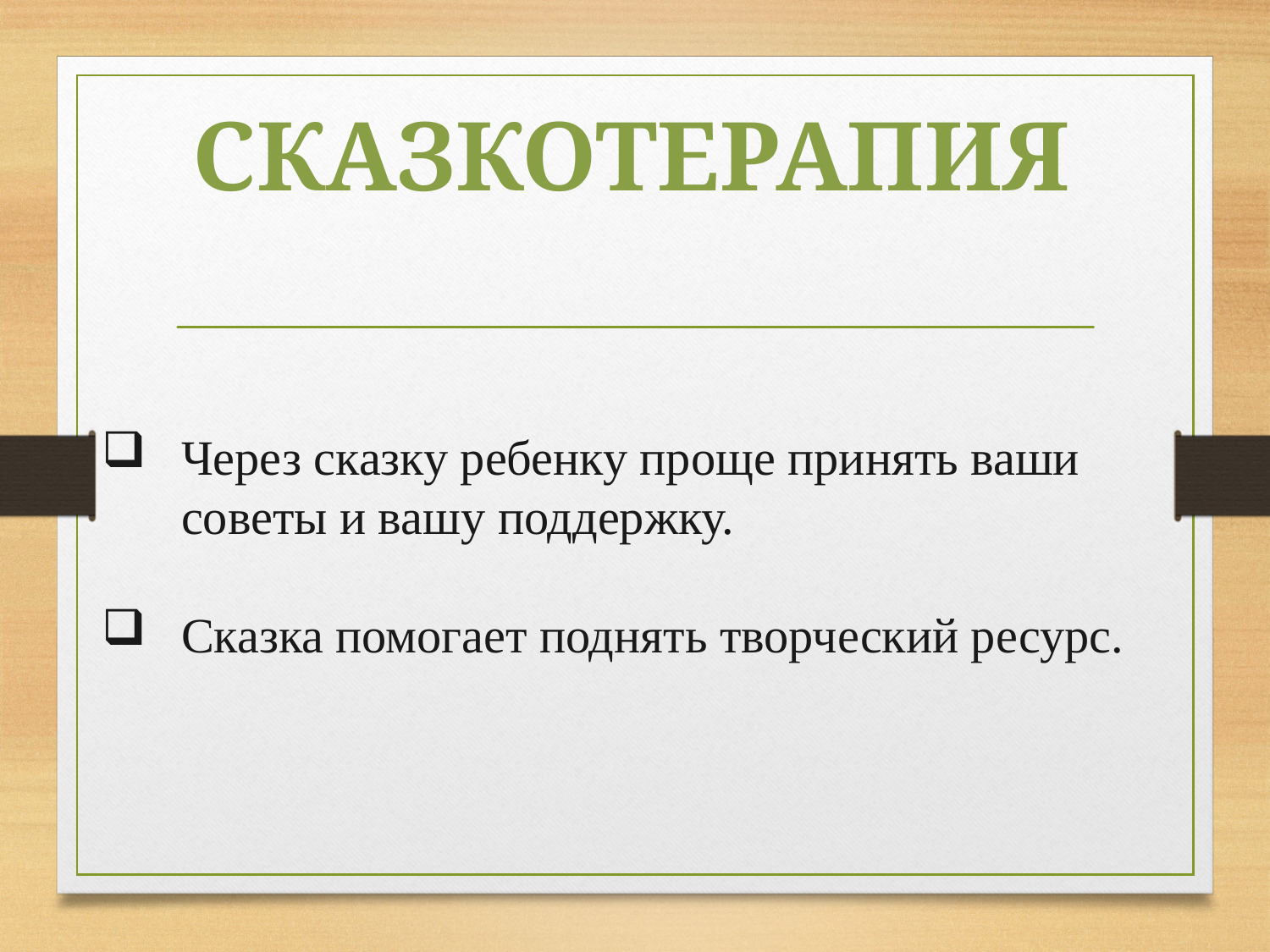

сказкотерапия
Через сказку ребенку проще принять ваши советы и вашу поддержку.

Сказка помогает поднять творческий ресурс.